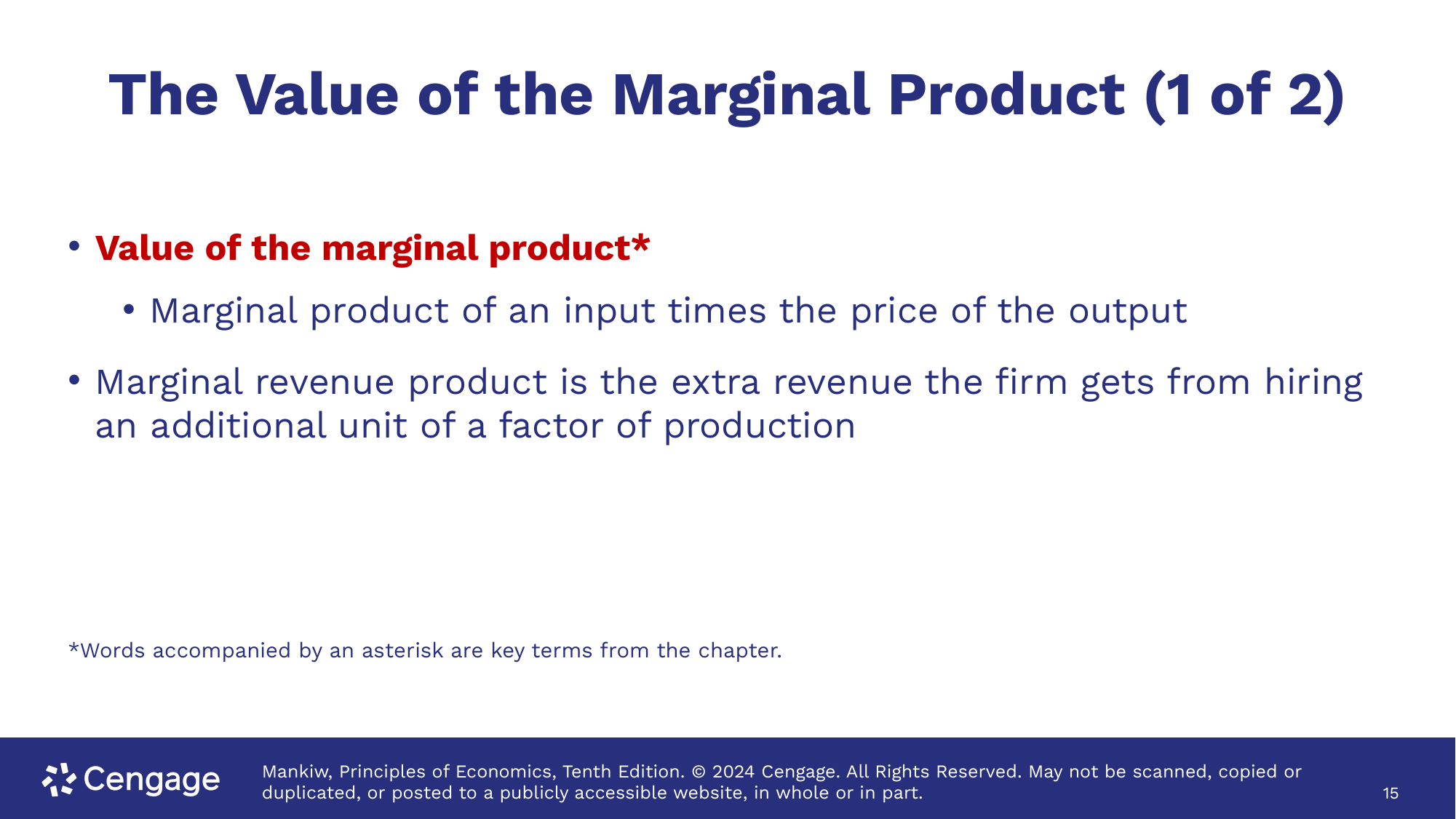

# The Value of the Marginal Product (1 of 2)
Value of the marginal product*
Marginal product of an input times the price of the output
Marginal revenue product is the extra revenue the firm gets from hiring an additional unit of a factor of production
*Words accompanied by an asterisk are key terms from the chapter.